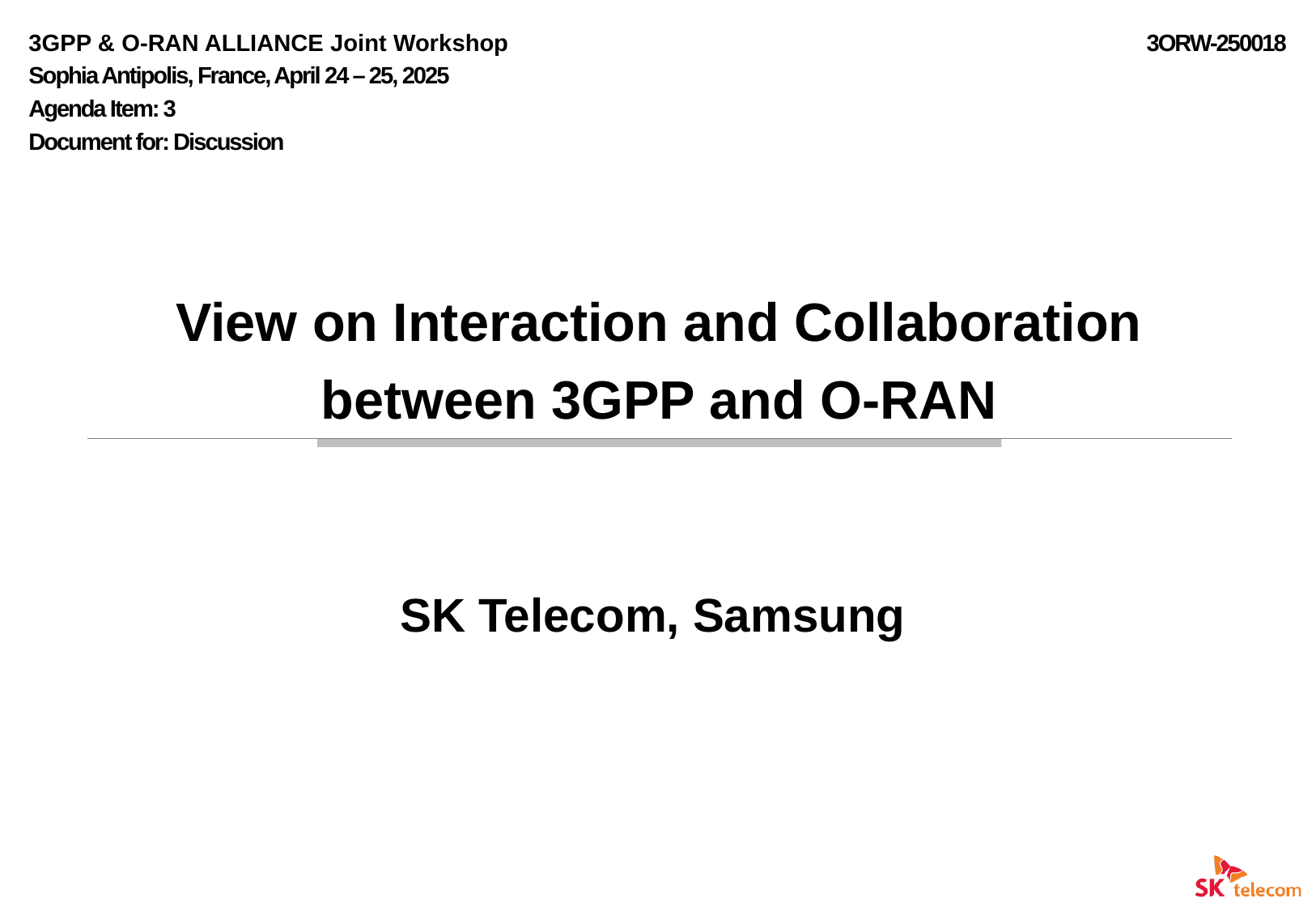

3GPP & O-RAN ALLIANCE Joint Workshop
Sophia Antipolis, France, April 24 – 25, 2025
Agenda Item: 3
Document for: Discussion
3ORW-250018
View on Interaction and Collaboration between 3GPP and O-RAN

SK Telecom, Samsung